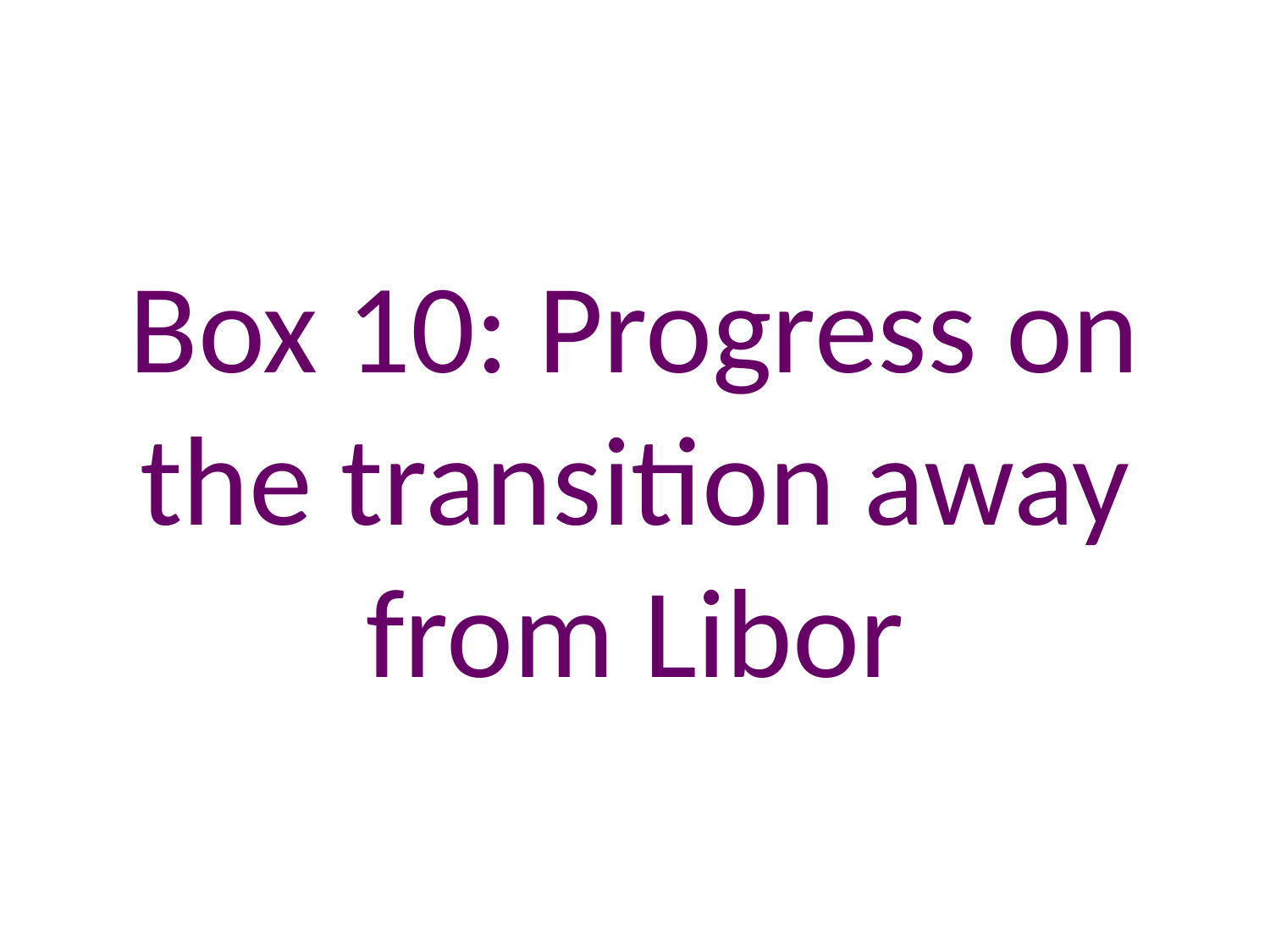

# Box 10: Progress on the transition away from Libor